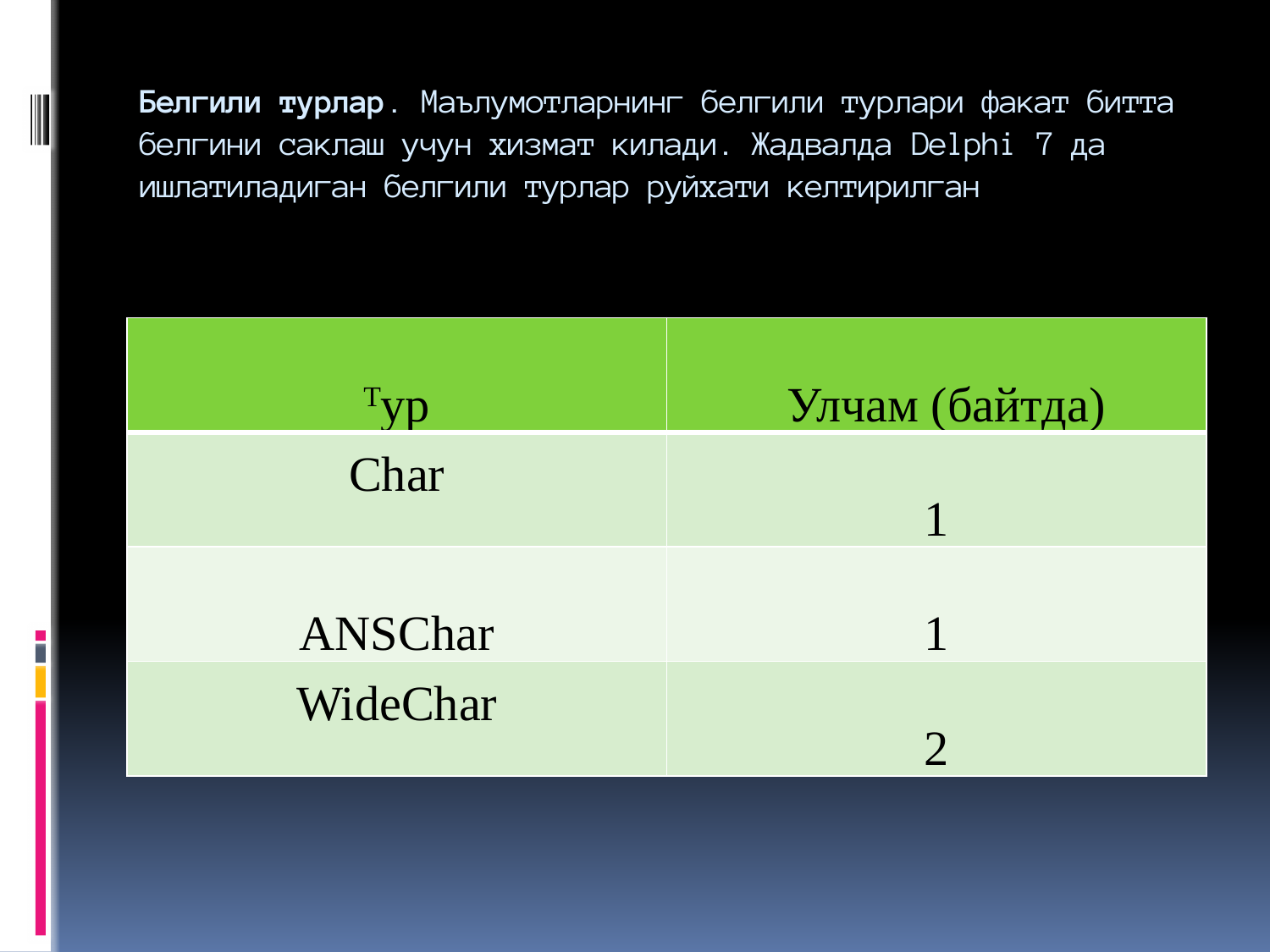

# Белгили турлар. Маълумотларнинг белгили турлари факат битта белгини саклаш учун хизмат килади. Жадвалда Delphi 7 да ишлатиладиган белгили турлар руйхати келтирилган
| Тур | Улчам (байтда) |
| --- | --- |
| Char | 1 |
| ANSChar | 1 |
| WideChar | 2 |